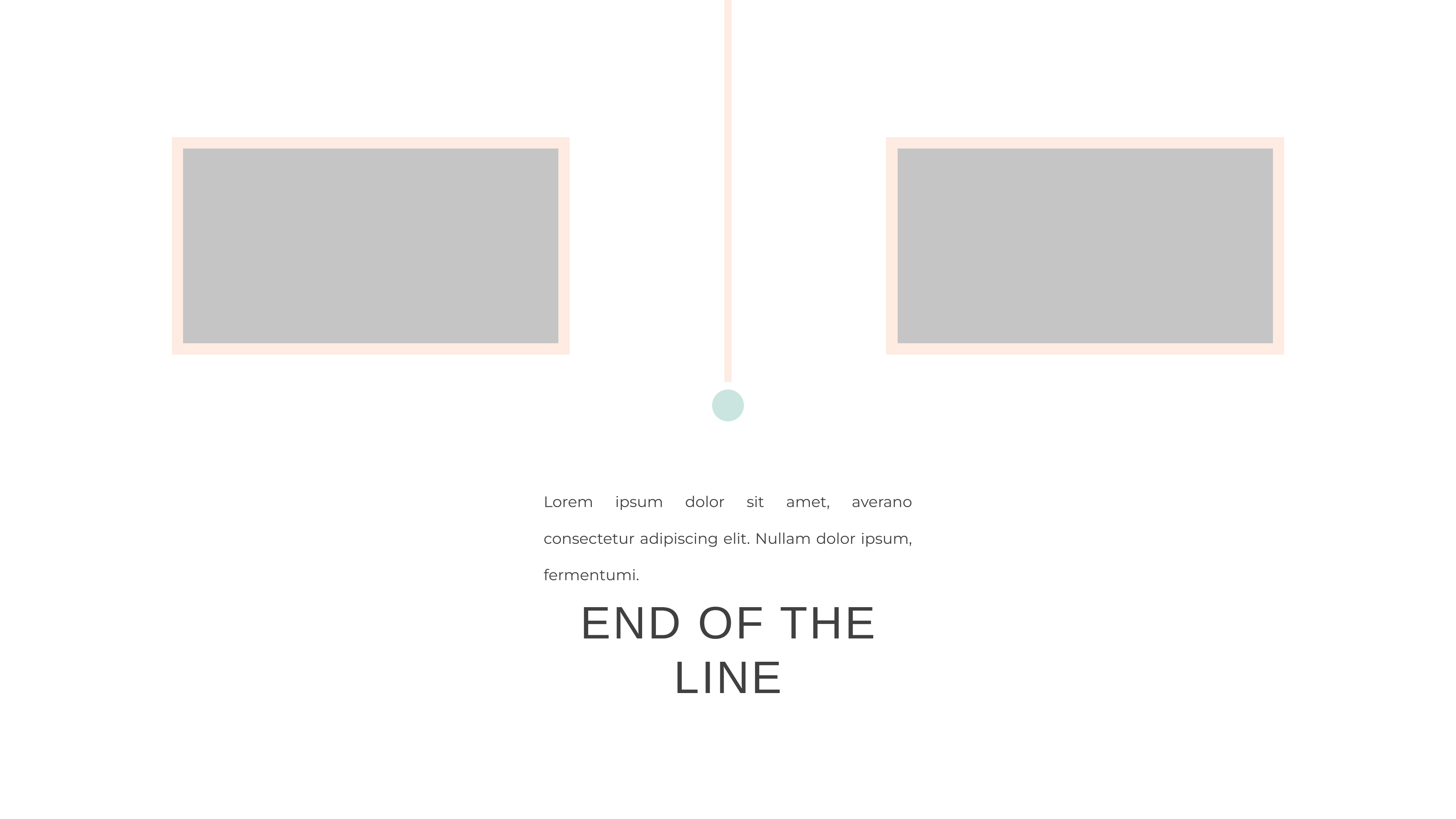

Lorem ipsum dolor sit amet, averano consectetur adipiscing elit. Nullam dolor ipsum, fermentumi.
END OF THE
LINE